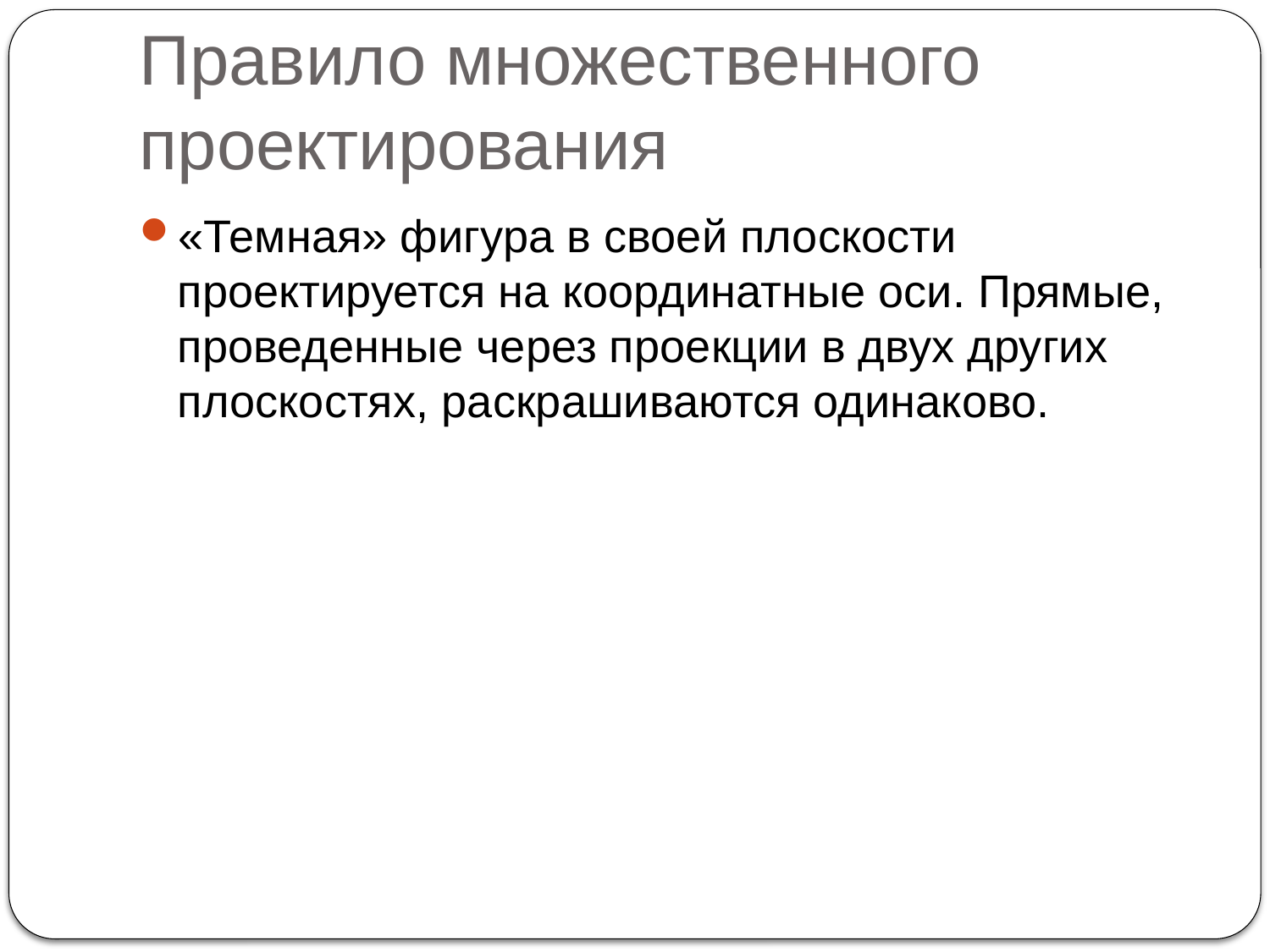

# Правило множественного проектирования
«Темная» фигура в своей плоскости проектируется на координатные оси. Прямые, проведенные через проекции в двух других плоскостях, раскрашиваются одинаково.